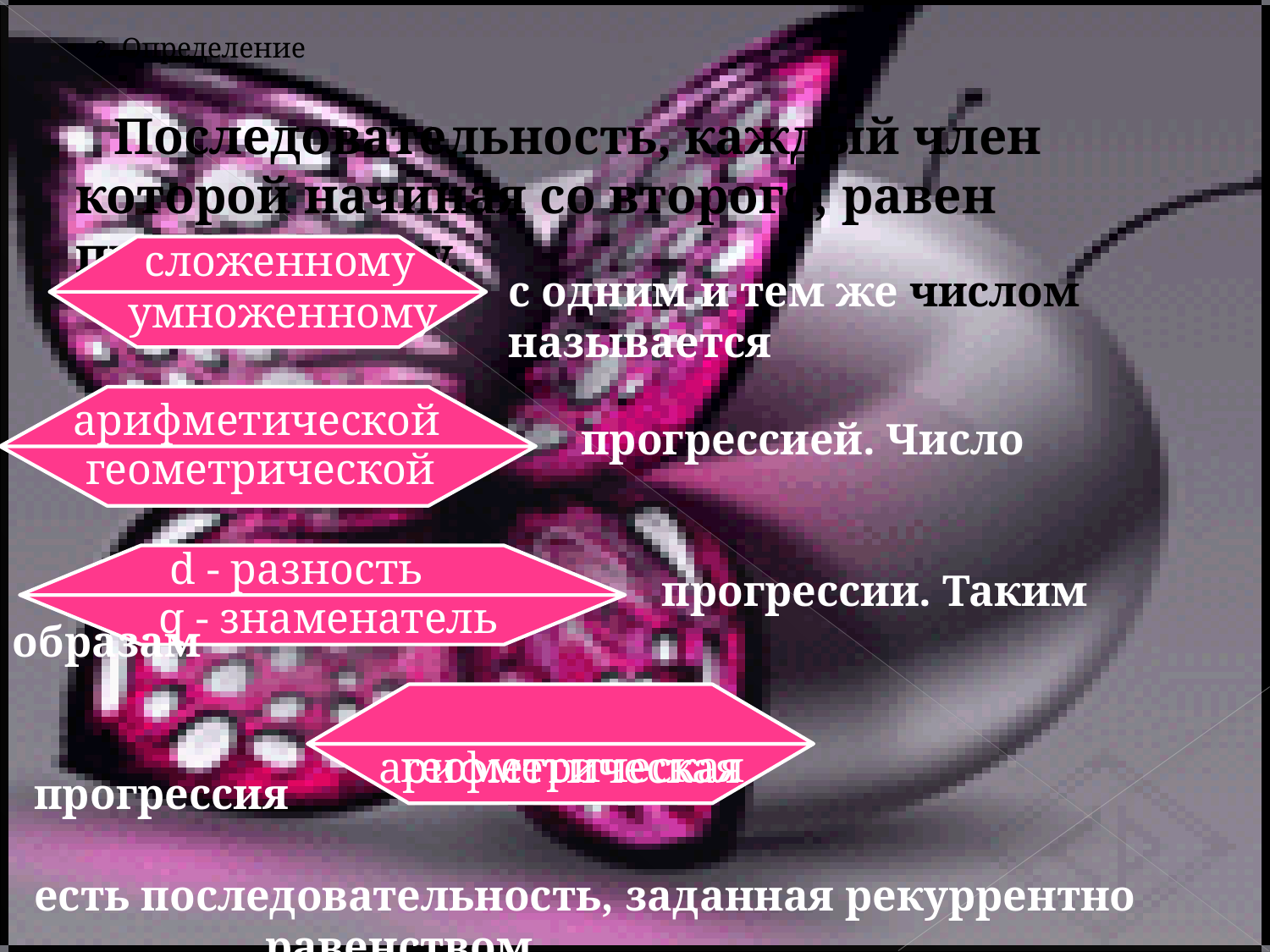

# 2. Определение
Последовательность, каждый член которой начиная со второго, равен предыдущему,

сложенному

умноженному
с одним и тем же числом называется

арифметической
геометрической
   прогрессией. Число

                                                           прогрессии. Таким образам

  прогрессия

  есть последовательность, заданная рекуррентно
                       равенством
d - разность

    q - знаменатель

  арифметическая
  геометрическая